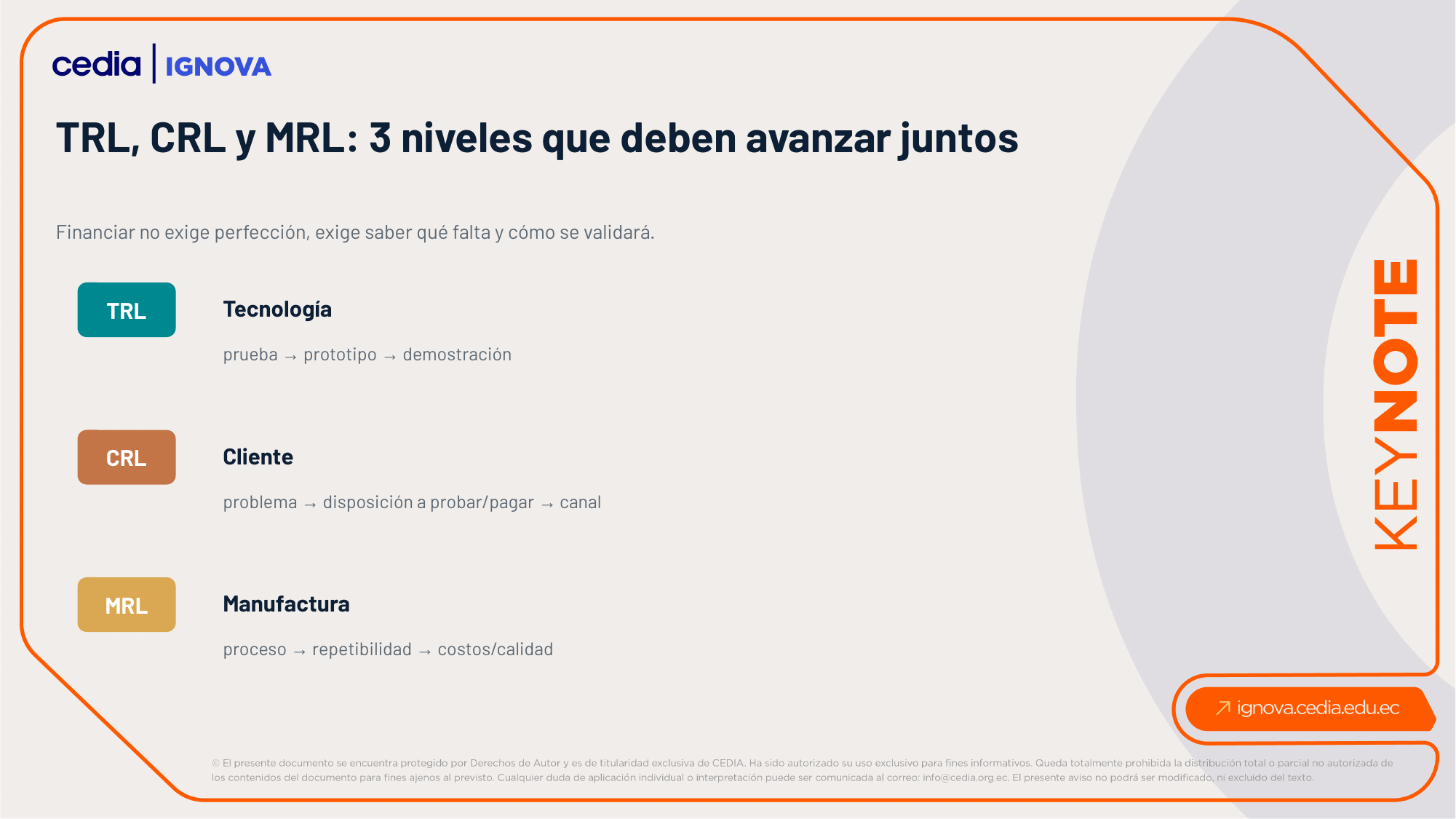

TRL, CRL y MRL: 3 niveles que deben avanzar juntos
Financiar no exige perfección, exige saber qué falta y cómo se validará.
TRL
Tecnología
prueba → prototipo → demostración
CRL
Cliente
problema → disposición a probar/pagar → canal
MRL
Manufactura
proceso → repetibilidad → costos/calidad